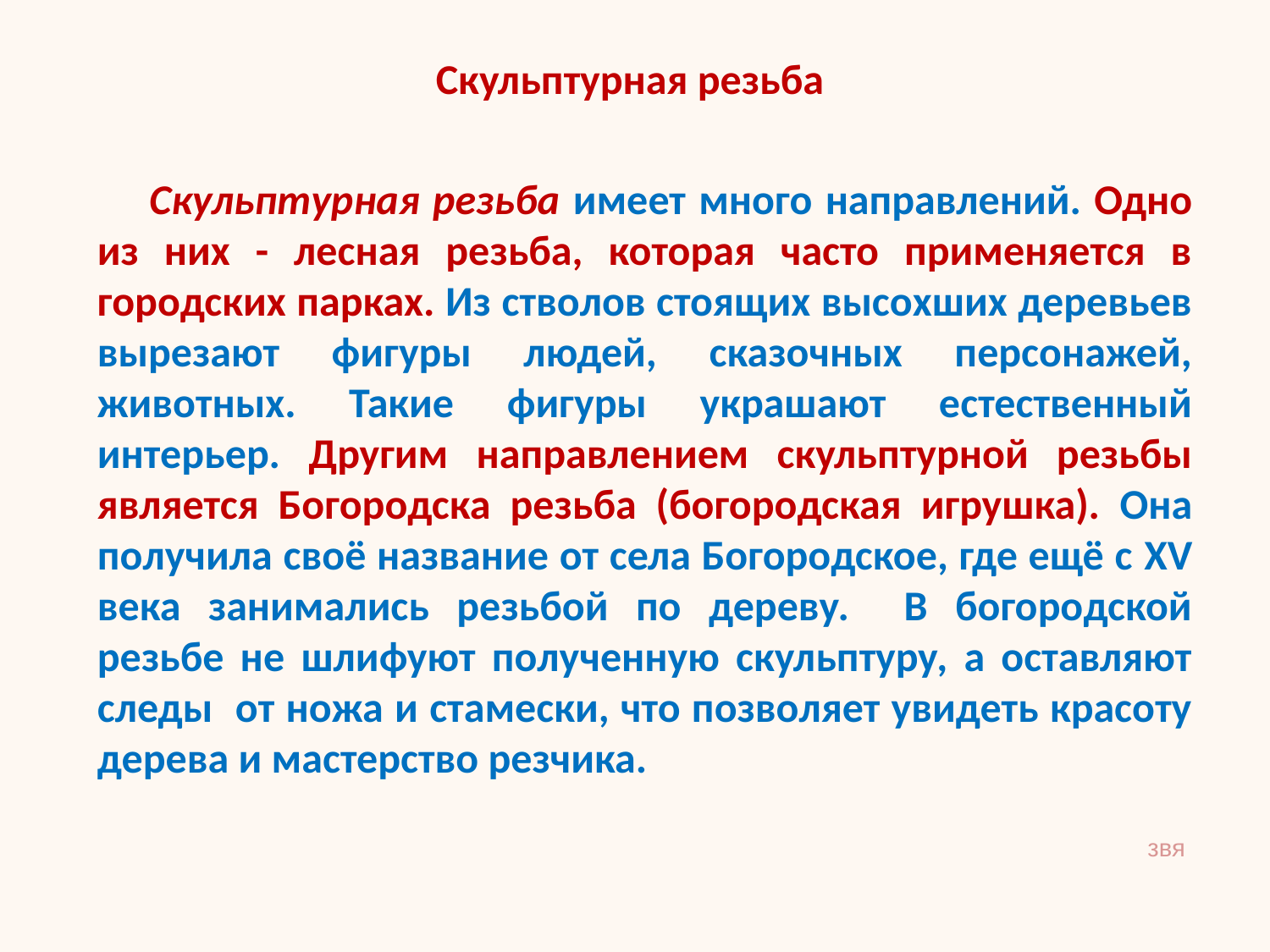

Скульптурная резьба
    Скульптурная резьба имеет много направлений. Одно из них - лесная резьба, которая часто применяется в городских парках. Из стволов стоящих высохших деревьев вырезают фигуры людей, сказочных персонажей, животных. Такие фигуры украшают естественный интерьер. Другим направлением скульптурной резьбы является Богородска резьба (богородская игрушка). Она получила своё название от села Богородское, где ещё с XV века занимались резьбой по дереву.  В богородской резьбе не шлифуют полученную скульптуру, а оставляют следы  от ножа и стамески, что позволяет увидеть красоту дерева и мастерство резчика.
звя